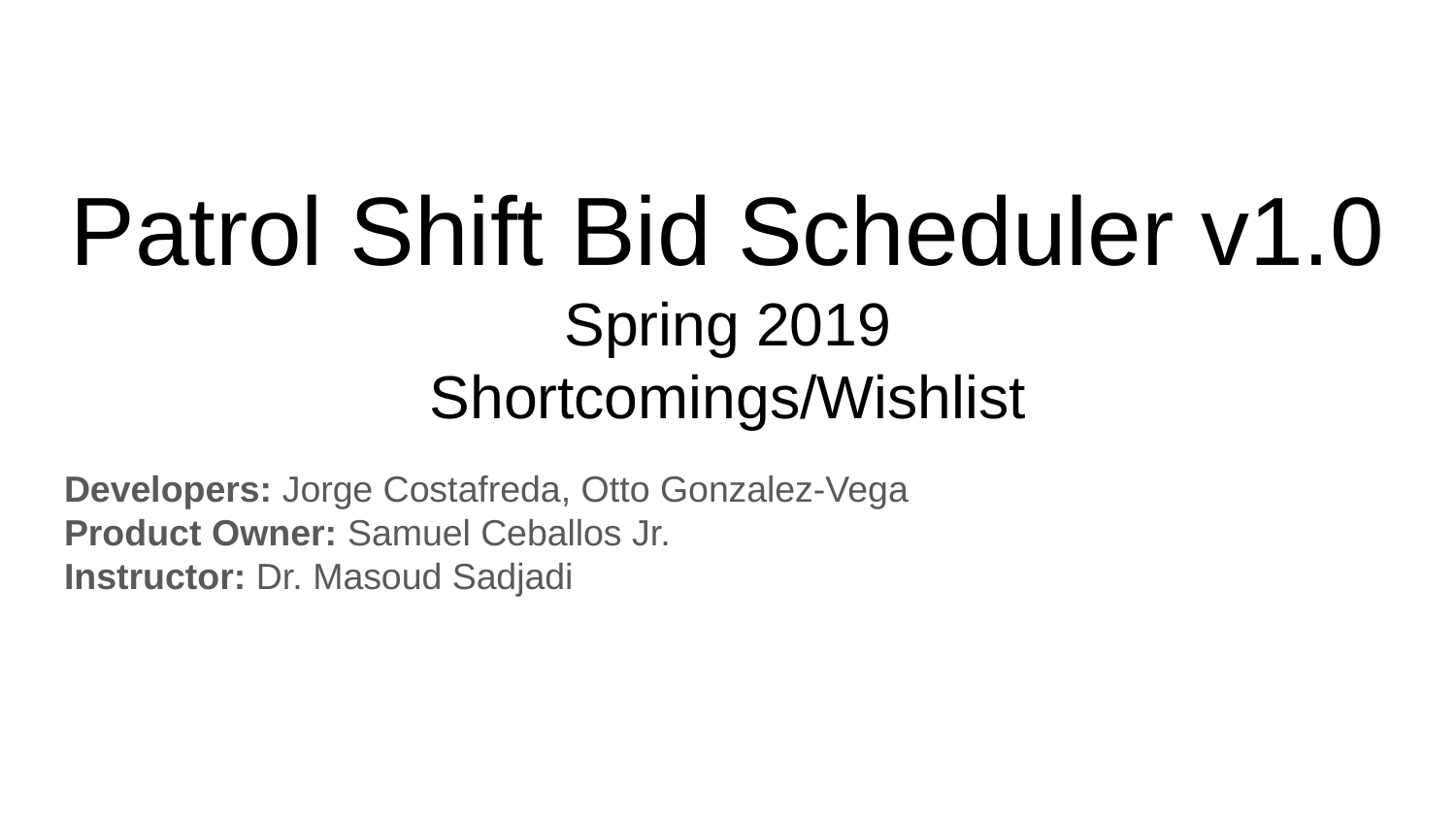

# Patrol Shift Bid Scheduler v1.0
Spring 2019
Shortcomings/Wishlist
Developers: Jorge Costafreda, Otto Gonzalez-Vega
Product Owner: Samuel Ceballos Jr.
Instructor: Dr. Masoud Sadjadi